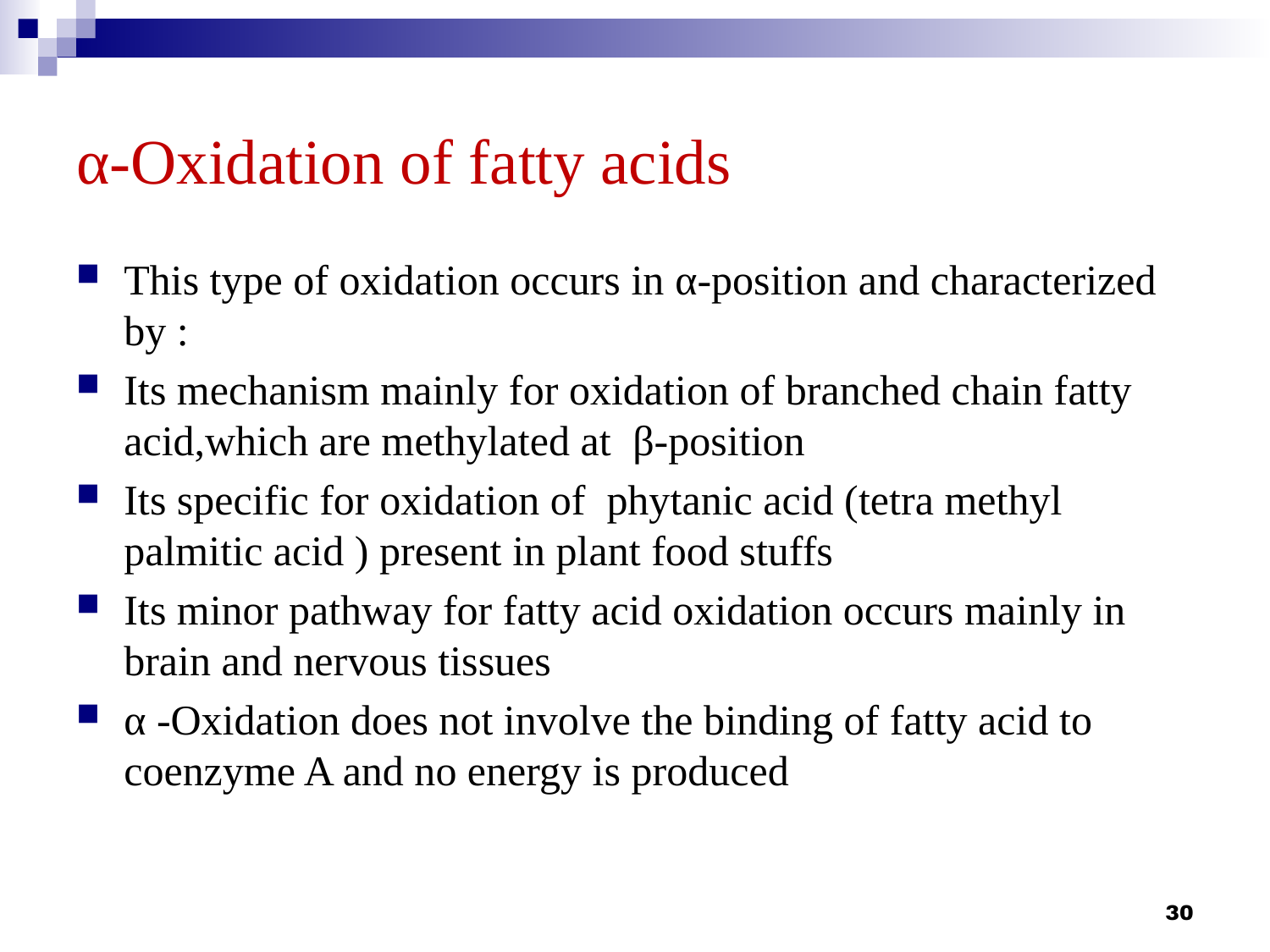

# α-Oxidation of fatty acids
This type of oxidation occurs in α-position and characterized by :
Its mechanism mainly for oxidation of branched chain fatty acid,which are methylated at  β-position
Its specific for oxidation of  phytanic acid (tetra methyl palmitic acid ) present in plant food stuffs
Its minor pathway for fatty acid oxidation occurs mainly in brain and nervous tissues
α -Oxidation does not involve the binding of fatty acid to coenzyme A and no energy is produced
30